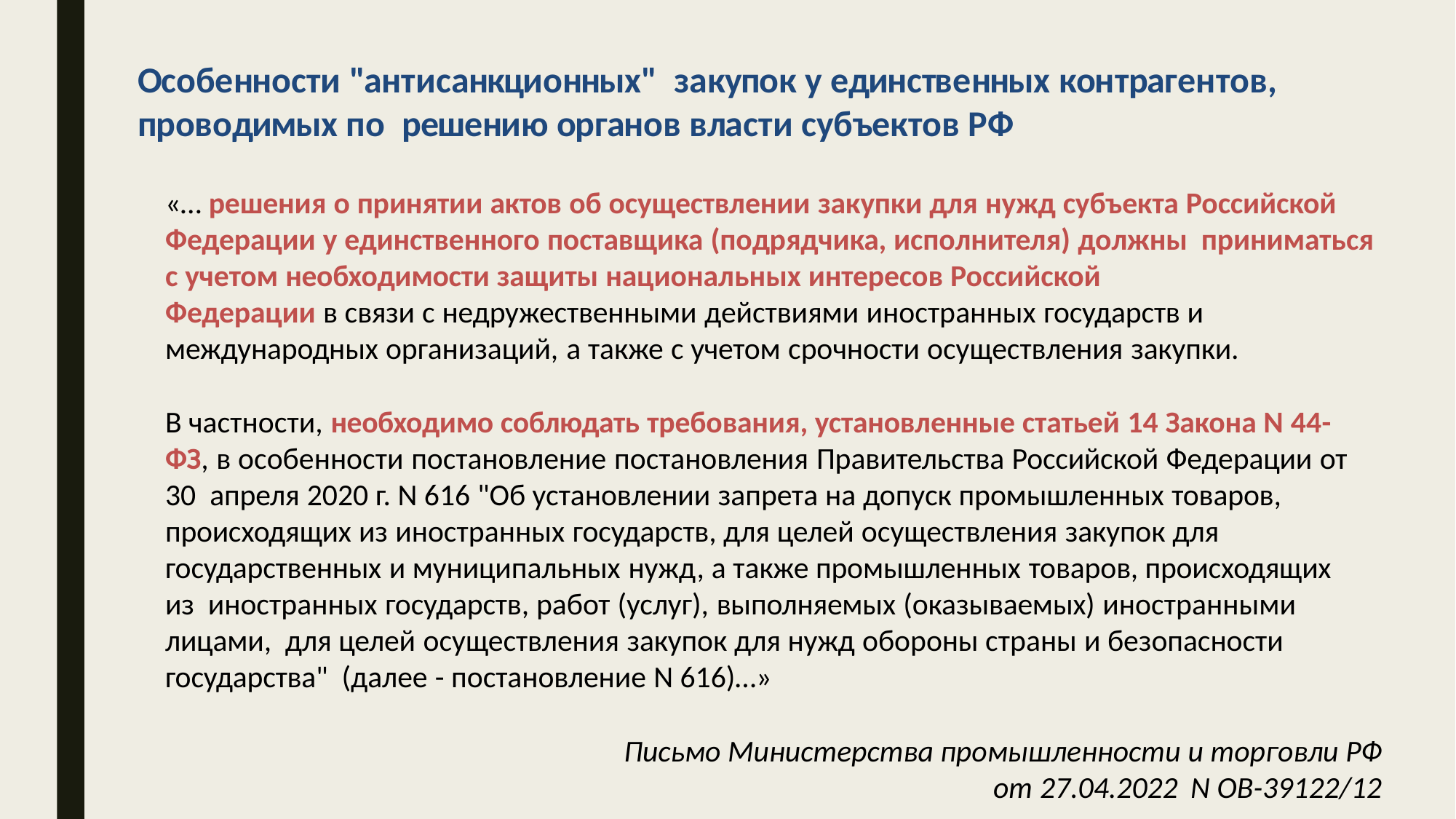

# Особенности "антисанкционных"  закупок у единственных контрагентов, проводимых по  решению органов власти субъектов РФ
«… решения о принятии актов об осуществлении закупки для нужд субъекта Российской  Федерации у единственного поставщика (подрядчика, исполнителя) должны  приниматься с учетом необходимости защиты национальных интересов Российской
Федерации в связи с недружественными действиями иностранных государств и
международных организаций, а также с учетом срочности осуществления закупки.

В частности, необходимо соблюдать требования, установленные статьей 14 Закона N 44-  ФЗ, в особенности постановление постановления Правительства Российской Федерации от 30  апреля 2020 г. N 616 "Об установлении запрета на допуск промышленных товаров,
происходящих из иностранных государств, для целей осуществления закупок для
государственных и муниципальных нужд, а также промышленных товаров, происходящих из  иностранных государств, работ (услуг), выполняемых (оказываемых) иностранными лицами,  для целей осуществления закупок для нужд обороны страны и безопасности государства"  (далее - постановление N 616)…»

Письмо Министерства промышленности и торговли РФ
от 27.04.2022 N ОВ-39122/12